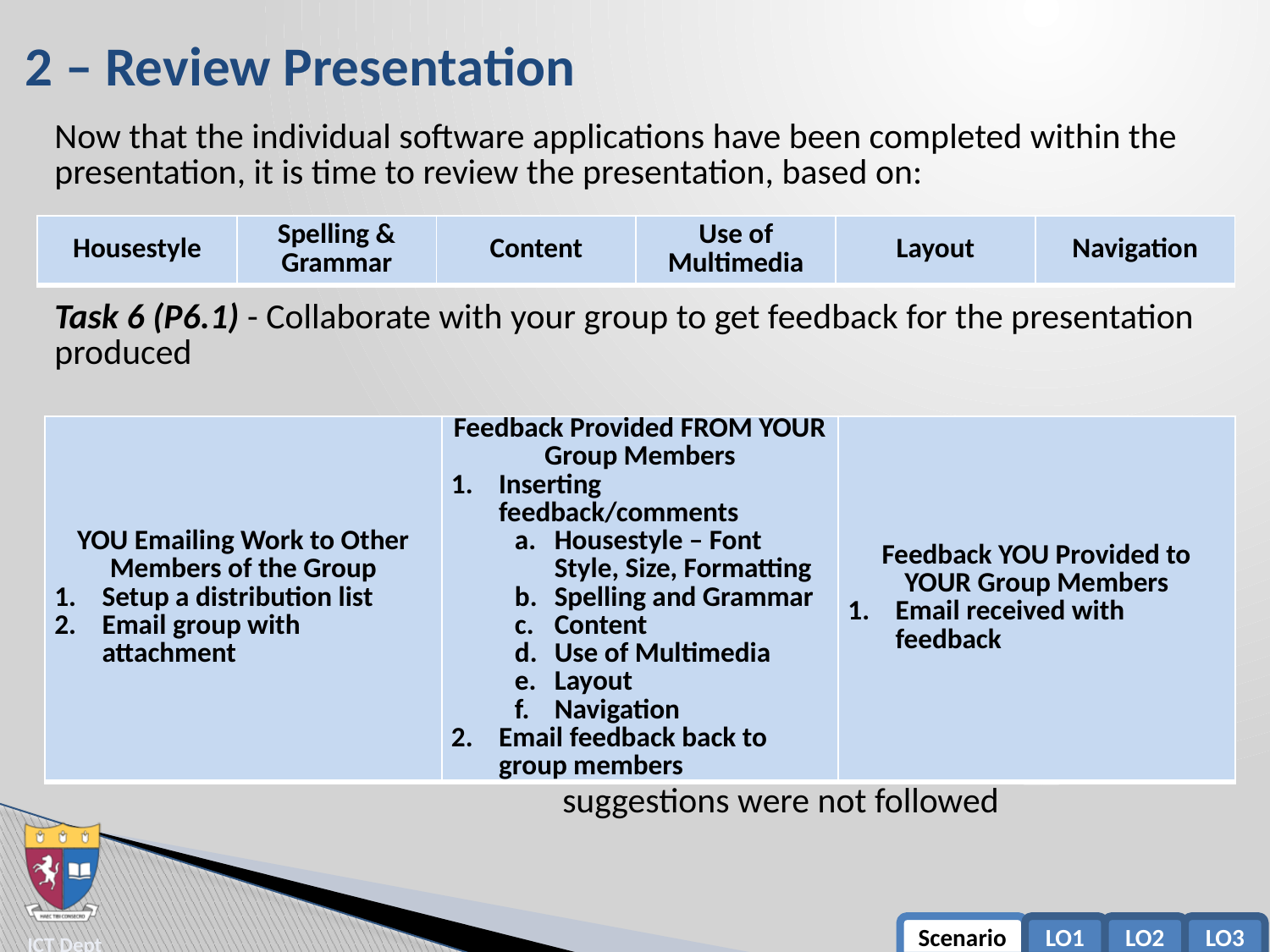

# 2 – Review Presentation
Now that the individual software applications have been completed within the presentation, it is time to review the presentation, based on:

-----------------------------------------------------------------------------------
Task 6 (P6.1) - Collaborate with your group to get feedback for the presentation produced

		Task 7 (P6.2) - Act on the feedback you received or explain why 				suggestions were not followed
| Housestyle | Spelling & Grammar | Content | Use of Multimedia | Layout | Navigation |
| --- | --- | --- | --- | --- | --- |
| YOU Emailing Work to Other Members of the Group Setup a distribution list Email group with attachment | Feedback Provided FROM YOUR Group Members Inserting feedback/comments Housestyle – Font Style, Size, Formatting Spelling and Grammar Content Use of Multimedia Layout Navigation Email feedback back to group members | Feedback YOU Provided to YOUR Group Members Email received with feedback |
| --- | --- | --- |